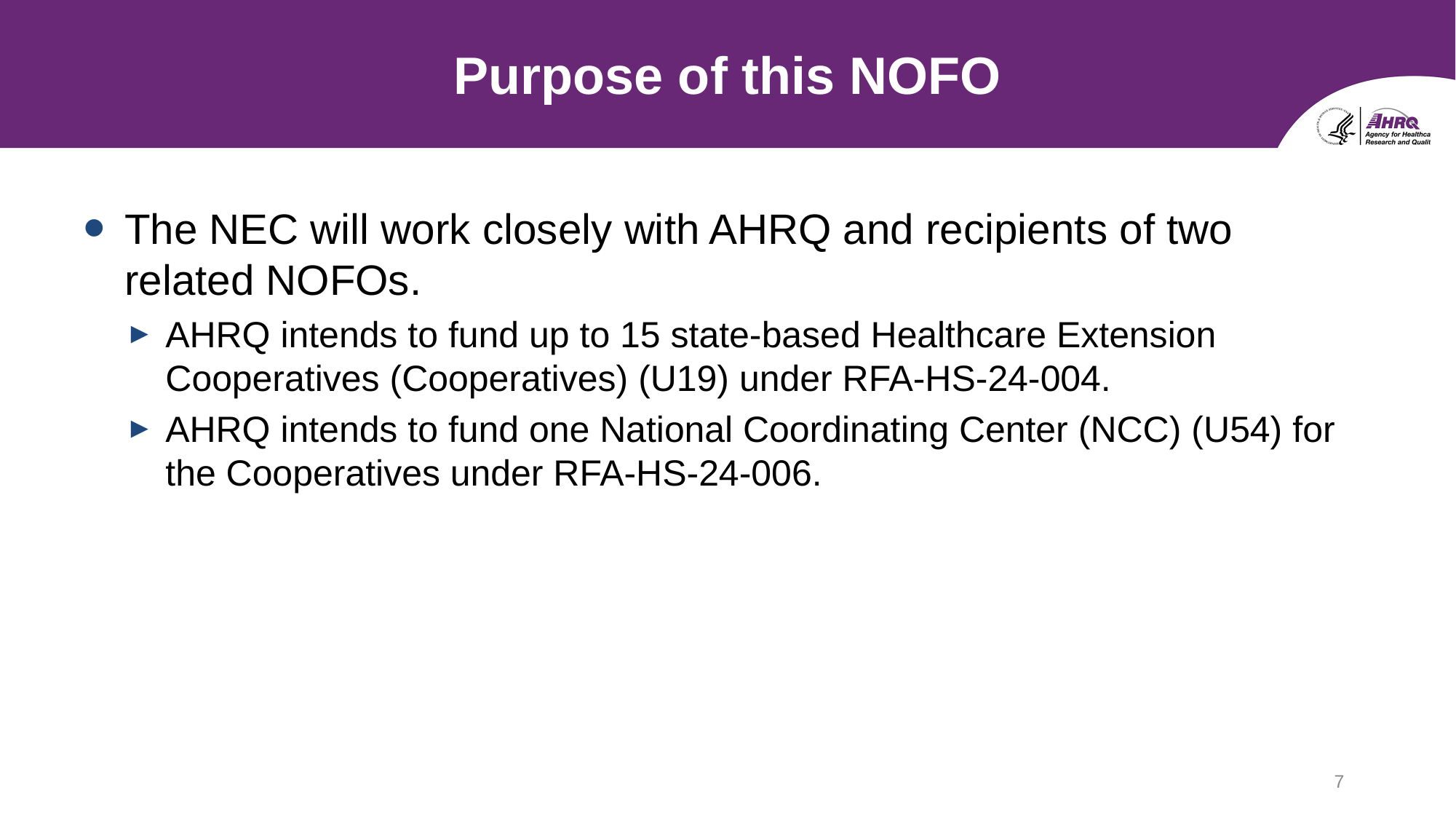

# Purpose of this NOFO
The NEC will work closely with AHRQ and recipients of two related NOFOs.
AHRQ intends to fund up to 15 state-based Healthcare Extension Cooperatives (Cooperatives) (U19) under RFA-HS-24-004.
AHRQ intends to fund one National Coordinating Center (NCC) (U54) for the Cooperatives under RFA-HS-24-006.

7